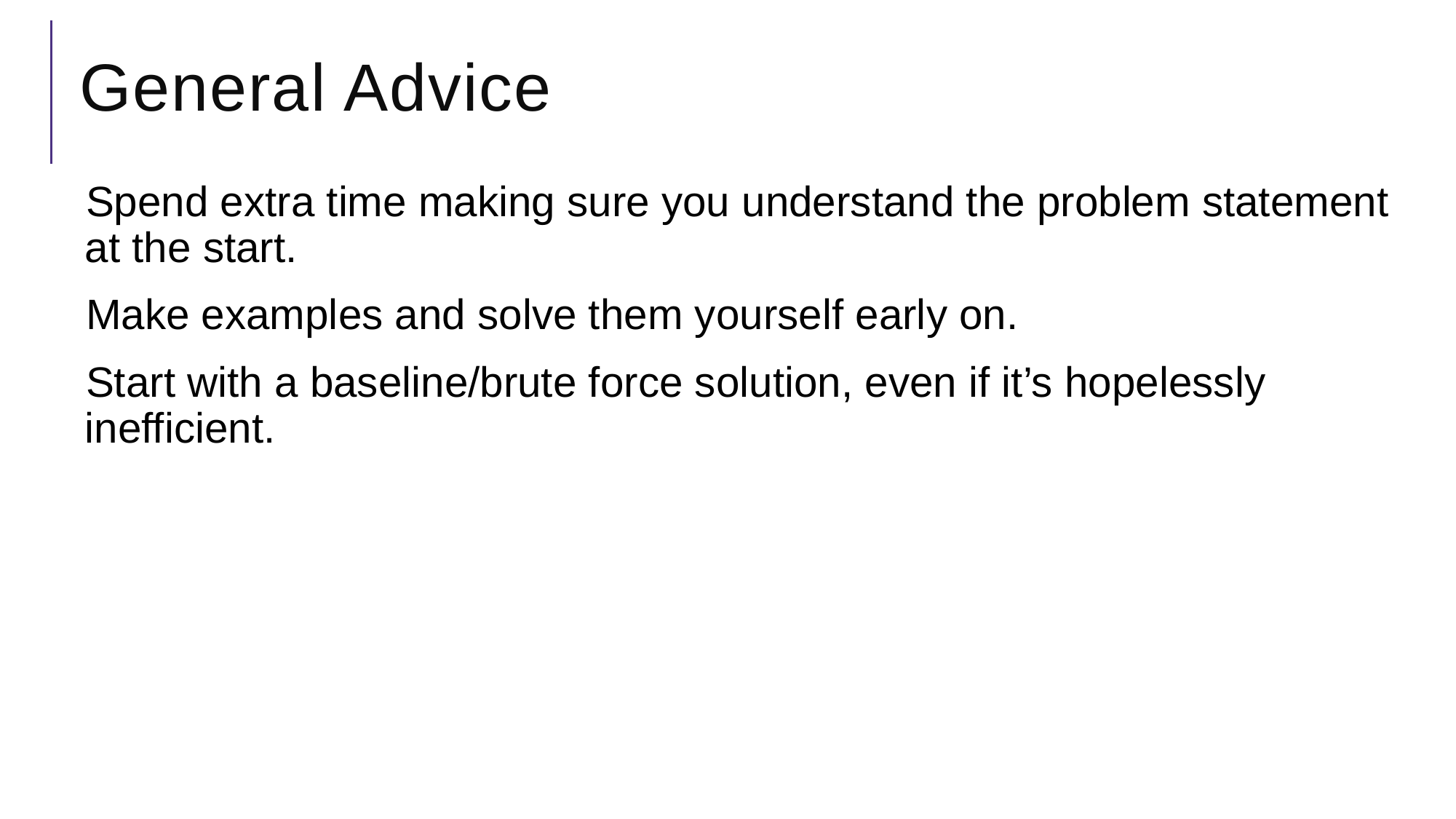

# General Advice
Spend extra time making sure you understand the problem statement at the start.
Make examples and solve them yourself early on.
Start with a baseline/brute force solution, even if it’s hopelessly inefficient.